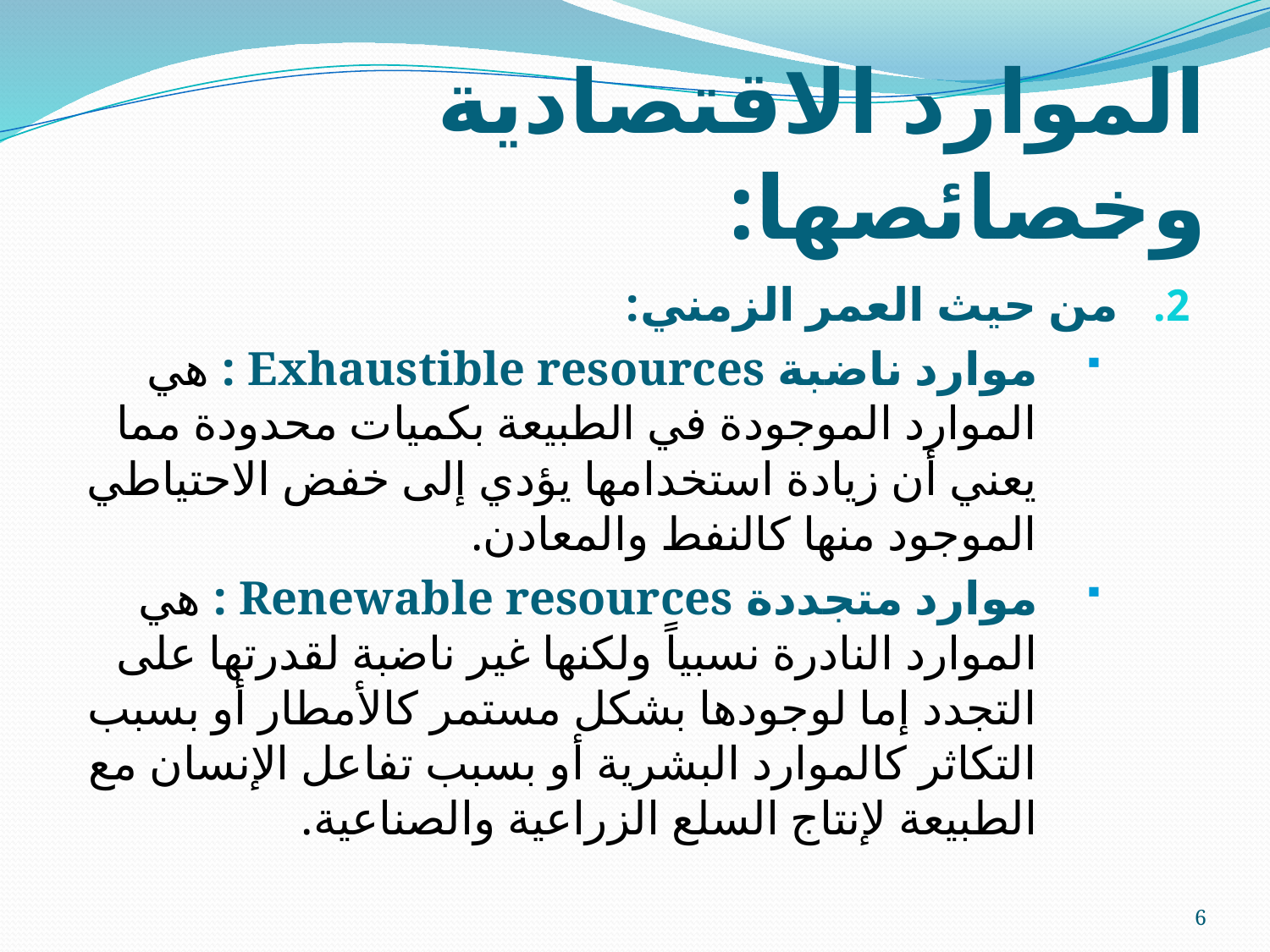

# الموارد الاقتصادية وخصائصها:
من حيث العمر الزمني:
موارد ناضبة Exhaustible resources : هي الموارد الموجودة في الطبيعة بكميات محدودة مما يعني أن زيادة استخدامها يؤدي إلى خفض الاحتياطي الموجود منها كالنفط والمعادن.
موارد متجددة Renewable resources : هي الموارد النادرة نسبياً ولكنها غير ناضبة لقدرتها على التجدد إما لوجودها بشكل مستمر كالأمطار أو بسبب التكاثر كالموارد البشرية أو بسبب تفاعل الإنسان مع الطبيعة لإنتاج السلع الزراعية والصناعية.
6